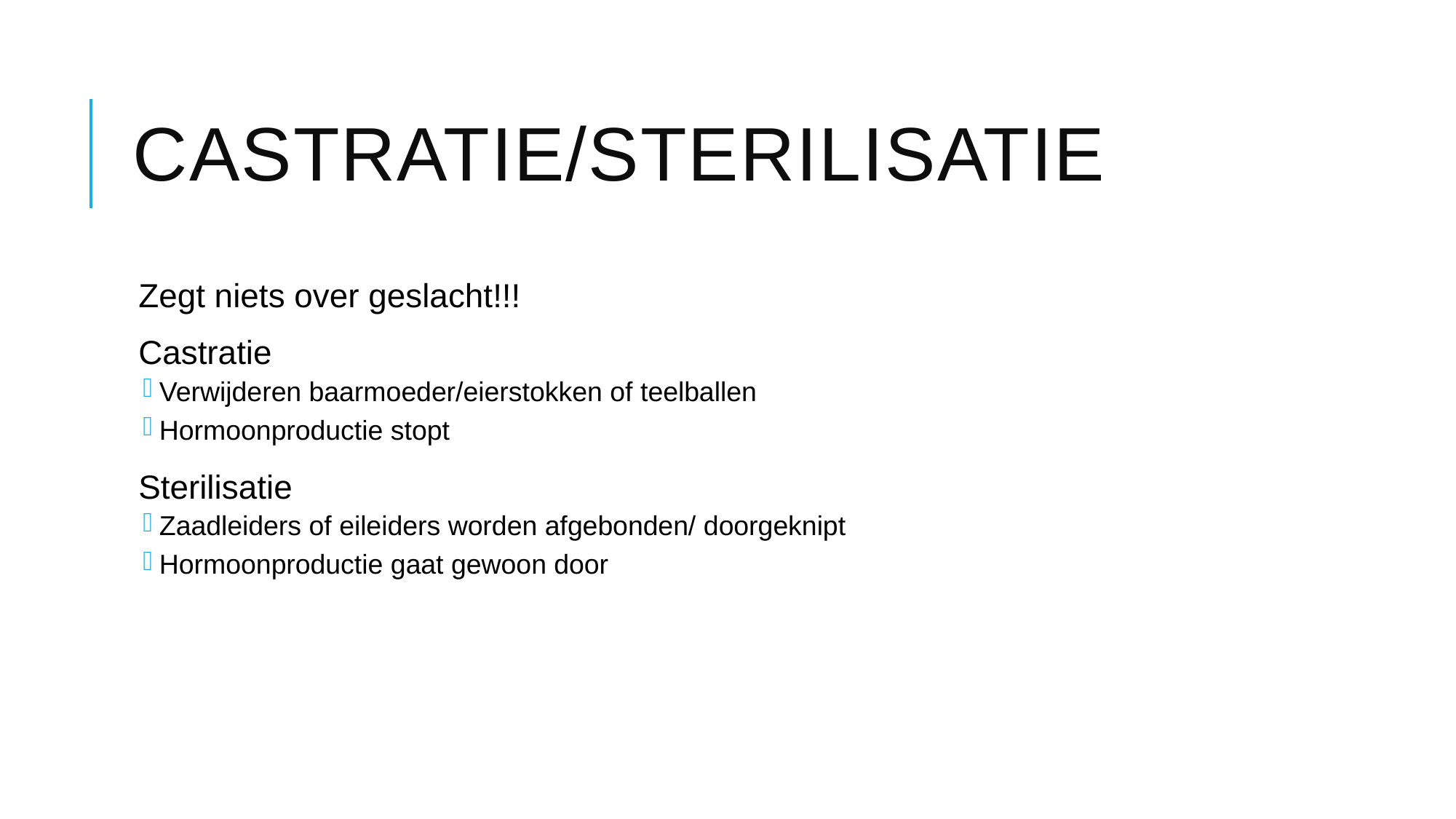

# Castratie/sterilisatie
Zegt niets over geslacht!!!
Castratie
Verwijderen baarmoeder/eierstokken of teelballen
Hormoonproductie stopt
Sterilisatie
Zaadleiders of eileiders worden afgebonden/ doorgeknipt
Hormoonproductie gaat gewoon door